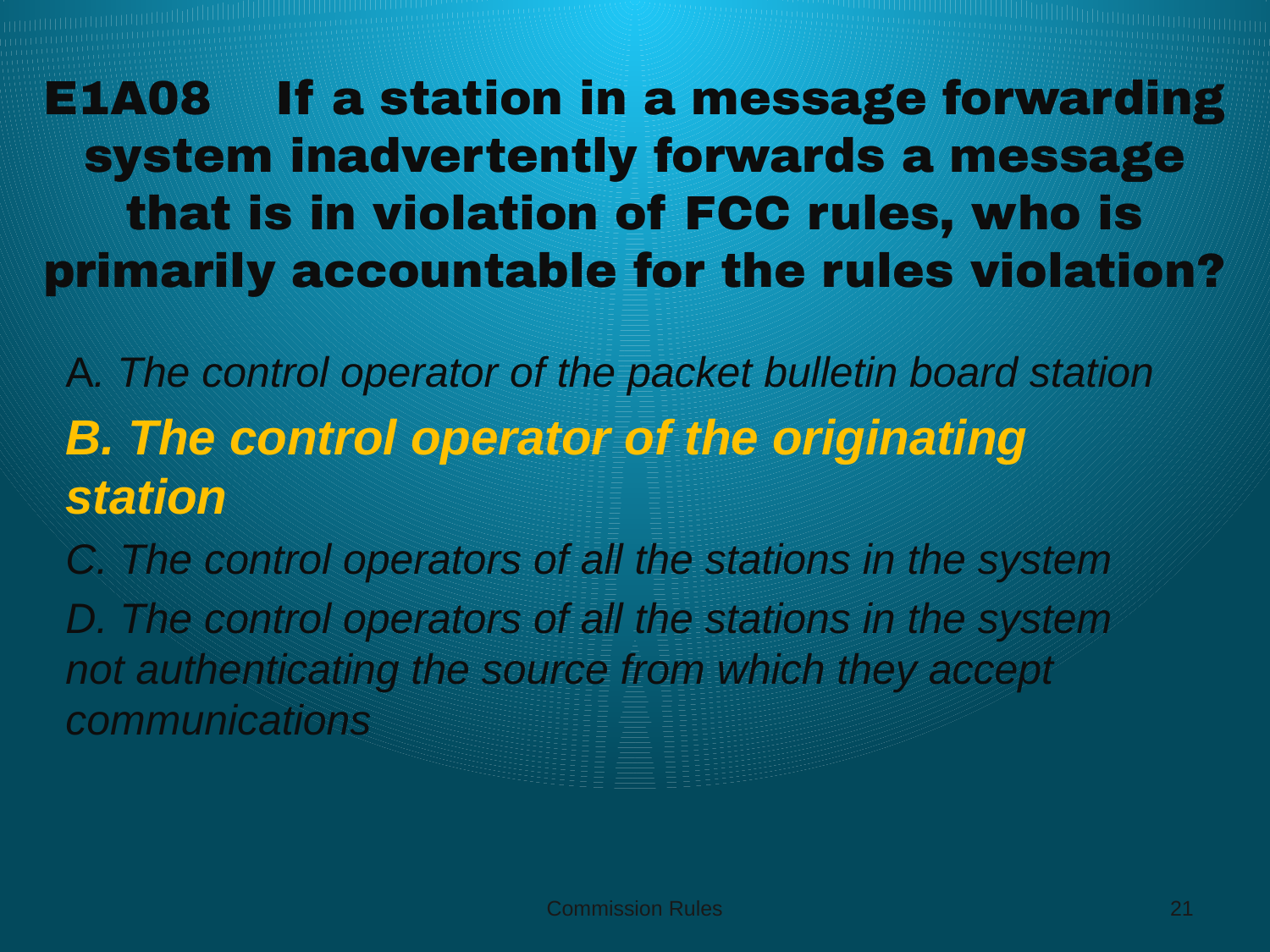

# E1A08    If a station in a message forwarding system inadvertently forwards a message that is in violation of FCC rules, who is primarily accountable for the rules violation?
A. The control operator of the packet bulletin board station
B. The control operator of the originating station
C. The control operators of all the stations in the system
D. The control operators of all the stations in the system not authenticating the source from which they accept communications
Commission Rules
21